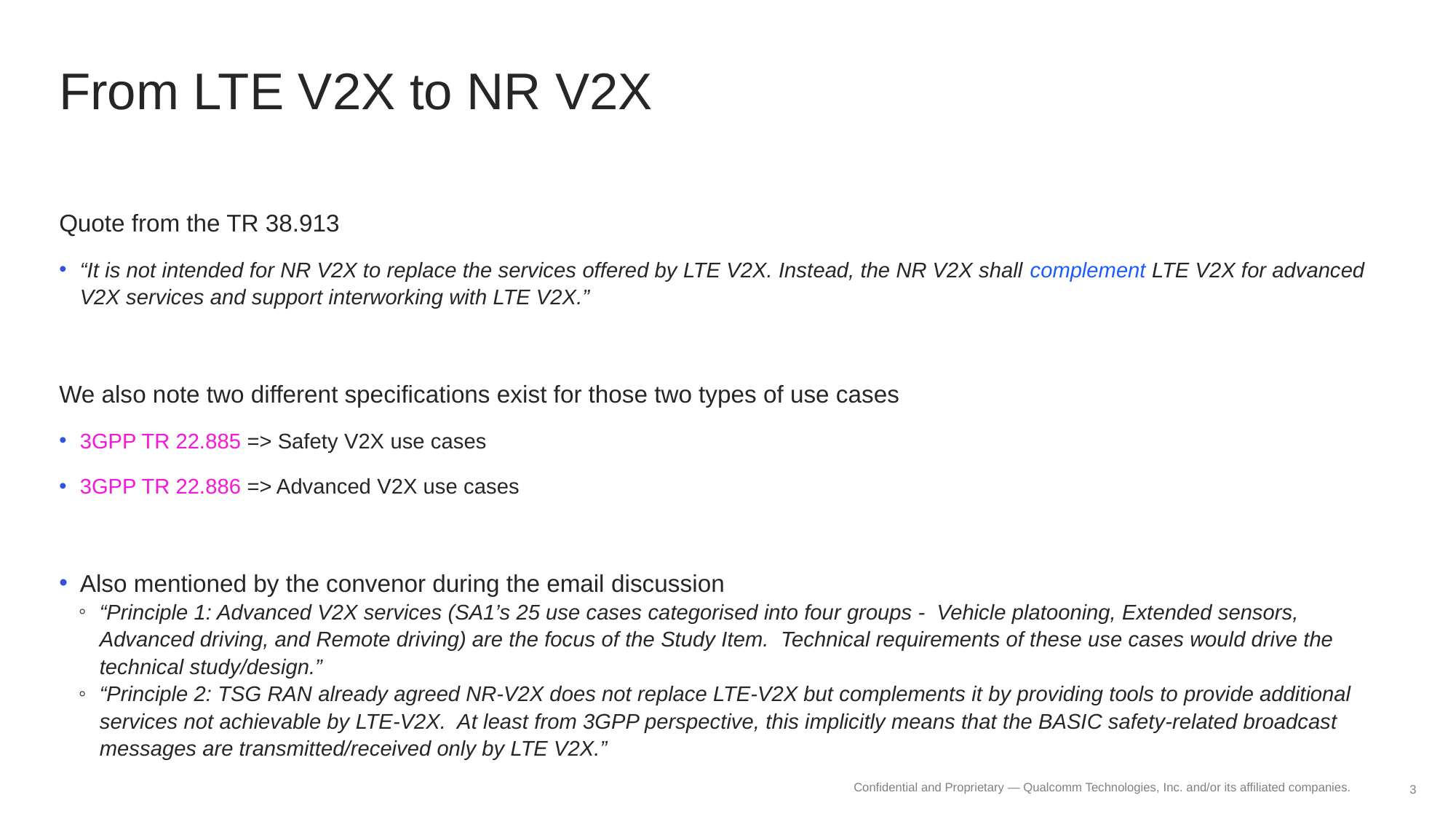

# From LTE V2X to NR V2X

Quote from the TR 38.913
“It is not intended for NR V2X to replace the services offered by LTE V2X. Instead, the NR V2X shall complement LTE V2X for advanced V2X services and support interworking with LTE V2X.”

We also note two different specifications exist for those two types of use cases
3GPP TR 22.885 => Safety V2X use cases
3GPP TR 22.886 => Advanced V2X use cases

Also mentioned by the convenor during the email discussion
“Principle 1: Advanced V2X services (SA1’s 25 use cases categorised into four groups -  Vehicle platooning, Extended sensors, Advanced driving, and Remote driving) are the focus of the Study Item.  Technical requirements of these use cases would drive the technical study/design.”
“Principle 2: TSG RAN already agreed NR-V2X does not replace LTE-V2X but complements it by providing tools to provide additional services not achievable by LTE-V2X.  At least from 3GPP perspective, this implicitly means that the BASIC safety-related broadcast messages are transmitted/received only by LTE V2X.”